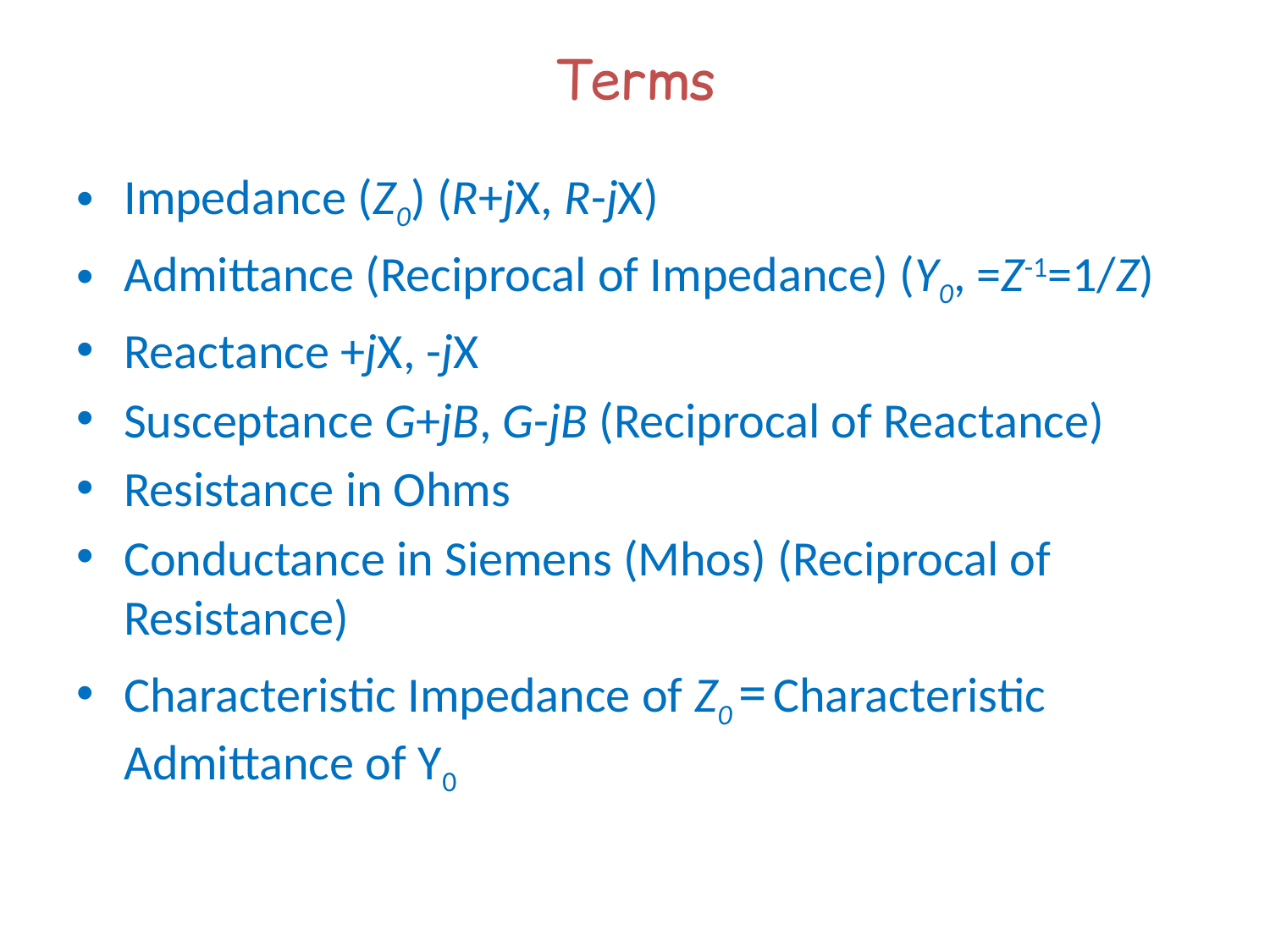

# Terms
Impedance (Z0) (R+jX, R-jX)
Admittance (Reciprocal of Impedance) (Y0, =Z-1=1/Z)
Reactance +jX, -jX
Susceptance G+jB, G-jB (Reciprocal of Reactance)
Resistance in Ohms
Conductance in Siemens (Mhos) (Reciprocal of Resistance)
Characteristic Impedance of Z0 = Characteristic Admittance of Y0